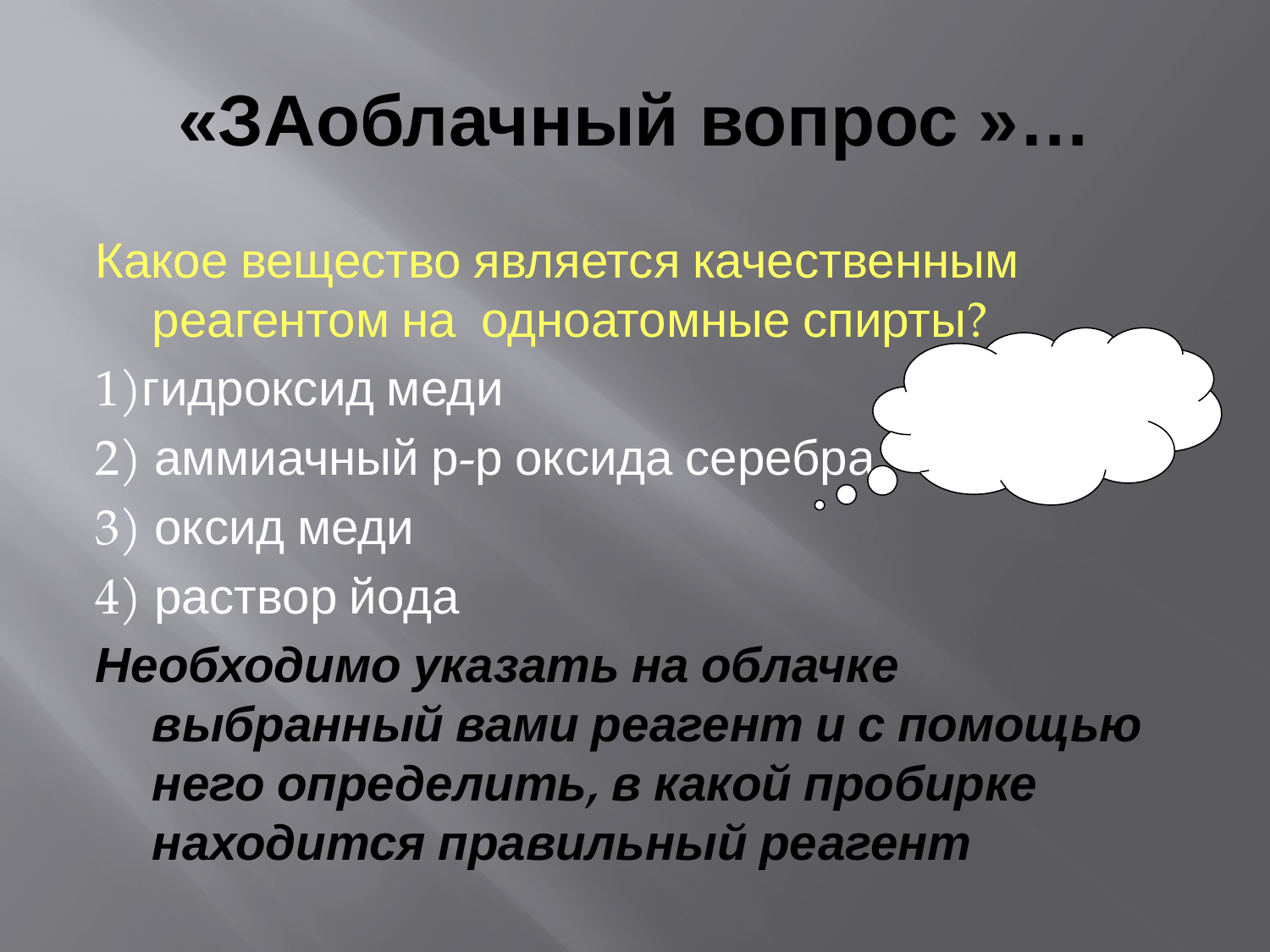

# «ЗАоблачный вопрос »…
Какое вещество является качественным реагентом на  одноатомные спирты?
1)гидроксид меди
2) аммиачный р-р оксида серебра
3) оксид меди
4) раствор йода
Необходимо указать на облачке выбранный вами реагент и с помощью него определить, в какой пробирке находится правильный реагент